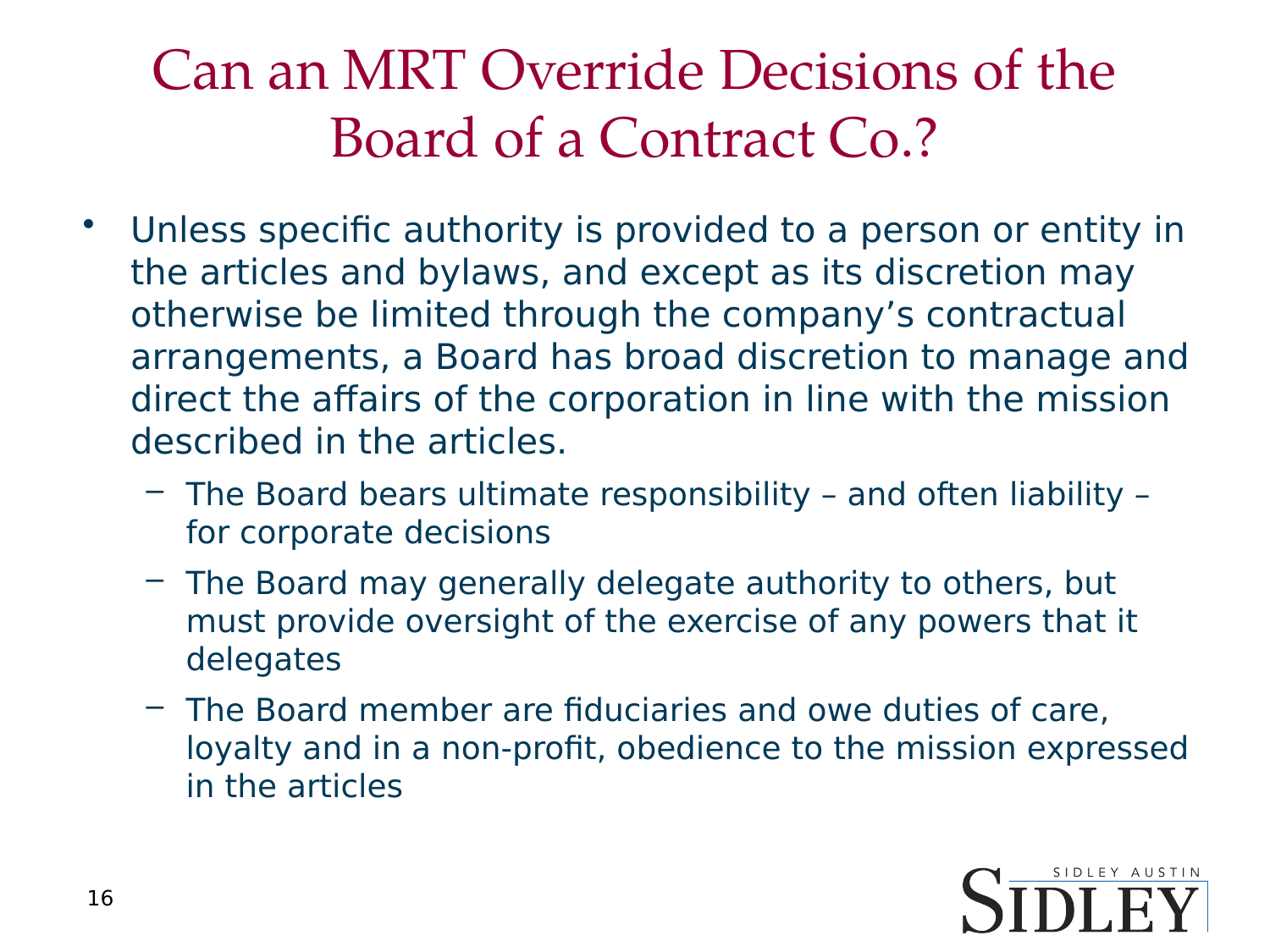

# Can an MRT Override Decisions of the Board of a Contract Co.?
Unless specific authority is provided to a person or entity in the articles and bylaws, and except as its discretion may otherwise be limited through the company’s contractual arrangements, a Board has broad discretion to manage and direct the affairs of the corporation in line with the mission described in the articles.
The Board bears ultimate responsibility – and often liability – for corporate decisions
The Board may generally delegate authority to others, but must provide oversight of the exercise of any powers that it delegates
The Board member are fiduciaries and owe duties of care, loyalty and in a non-profit, obedience to the mission expressed in the articles

16